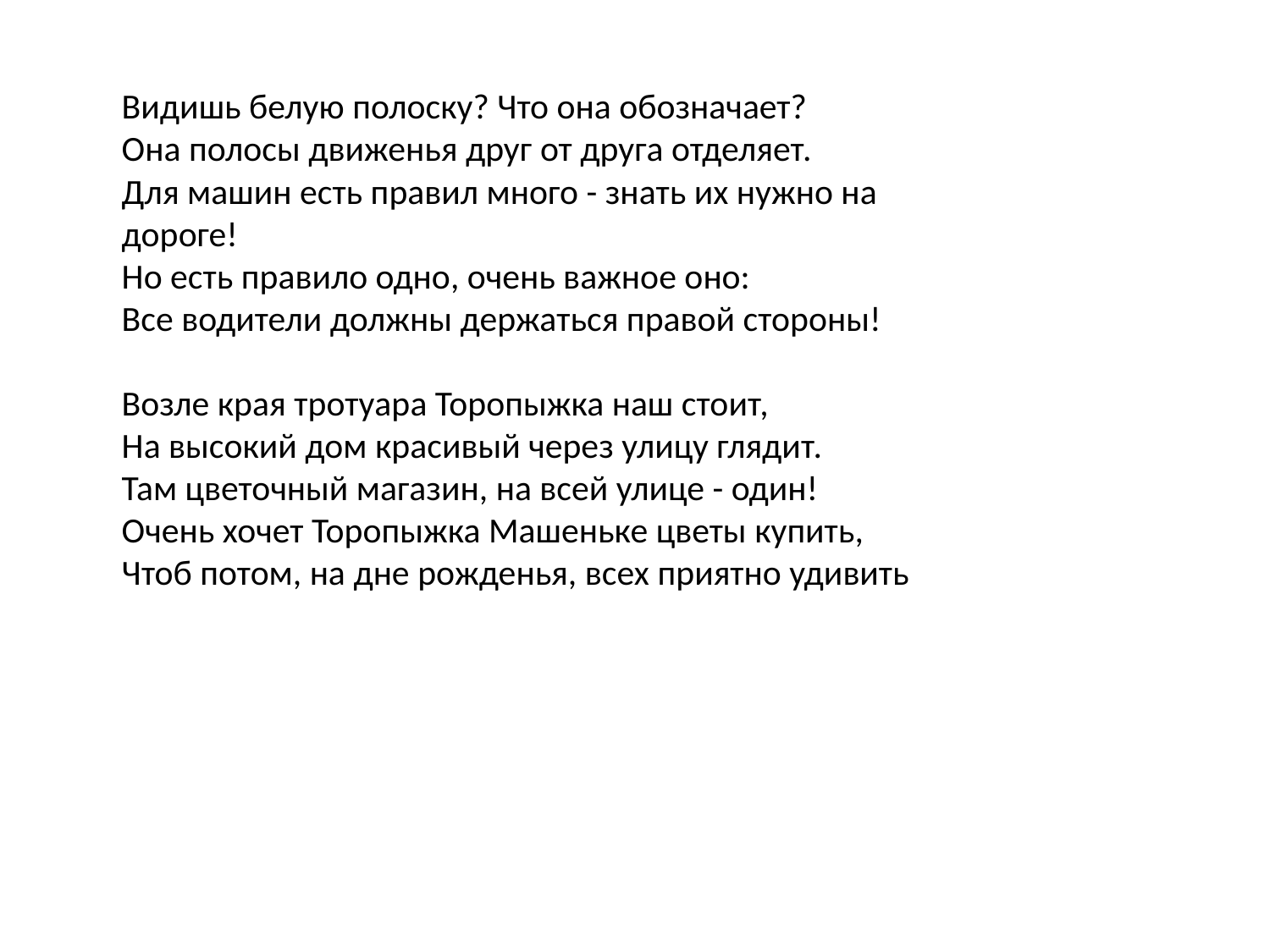

Видишь белую полоску? Что она обозначает?
Она полосы движенья друг от друга отделяет.
Для машин есть правил много - знать их нужно на дороге!
Но есть правило одно, очень важное оно:
Все водители должны держаться правой стороны!
Возле края тротуара Торопыжка наш стоит,
На высокий дом красивый через улицу глядит.
Там цветочный магазин, на всей улице - один!
Очень хочет Торопыжка Машеньке цветы купить,
Чтоб потом, на дне рожденья, всех приятно удивить